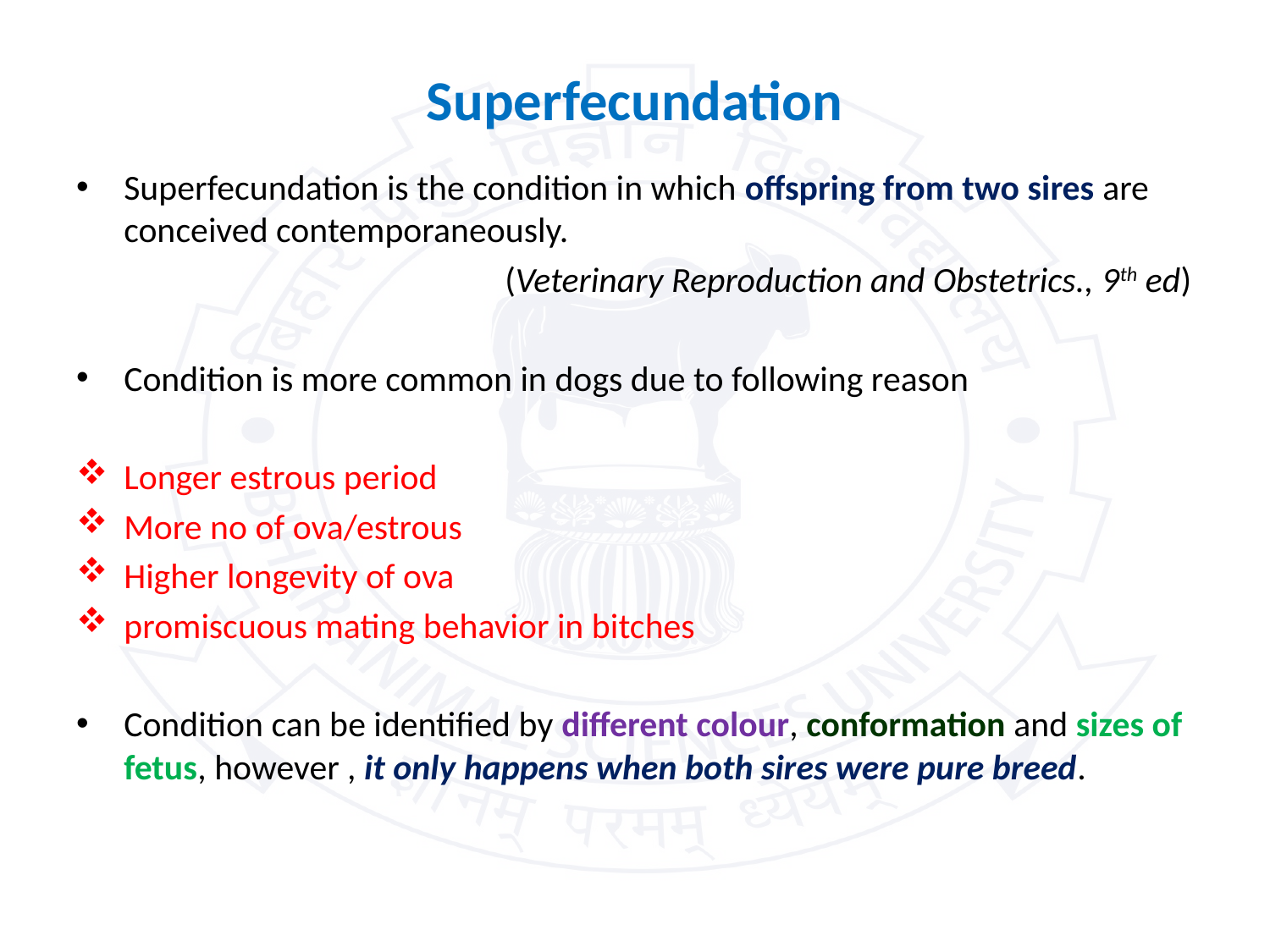

# Superfecundation
Superfecundation is the condition in which offspring from two sires are conceived contemporaneously.
				(Veterinary Reproduction and Obstetrics., 9th ed)

Condition is more common in dogs due to following reason

Longer estrous period
More no of ova/estrous
Higher longevity of ova
promiscuous mating behavior in bitches

Condition can be identified by different colour, conformation and sizes of fetus, however , it only happens when both sires were pure breed.